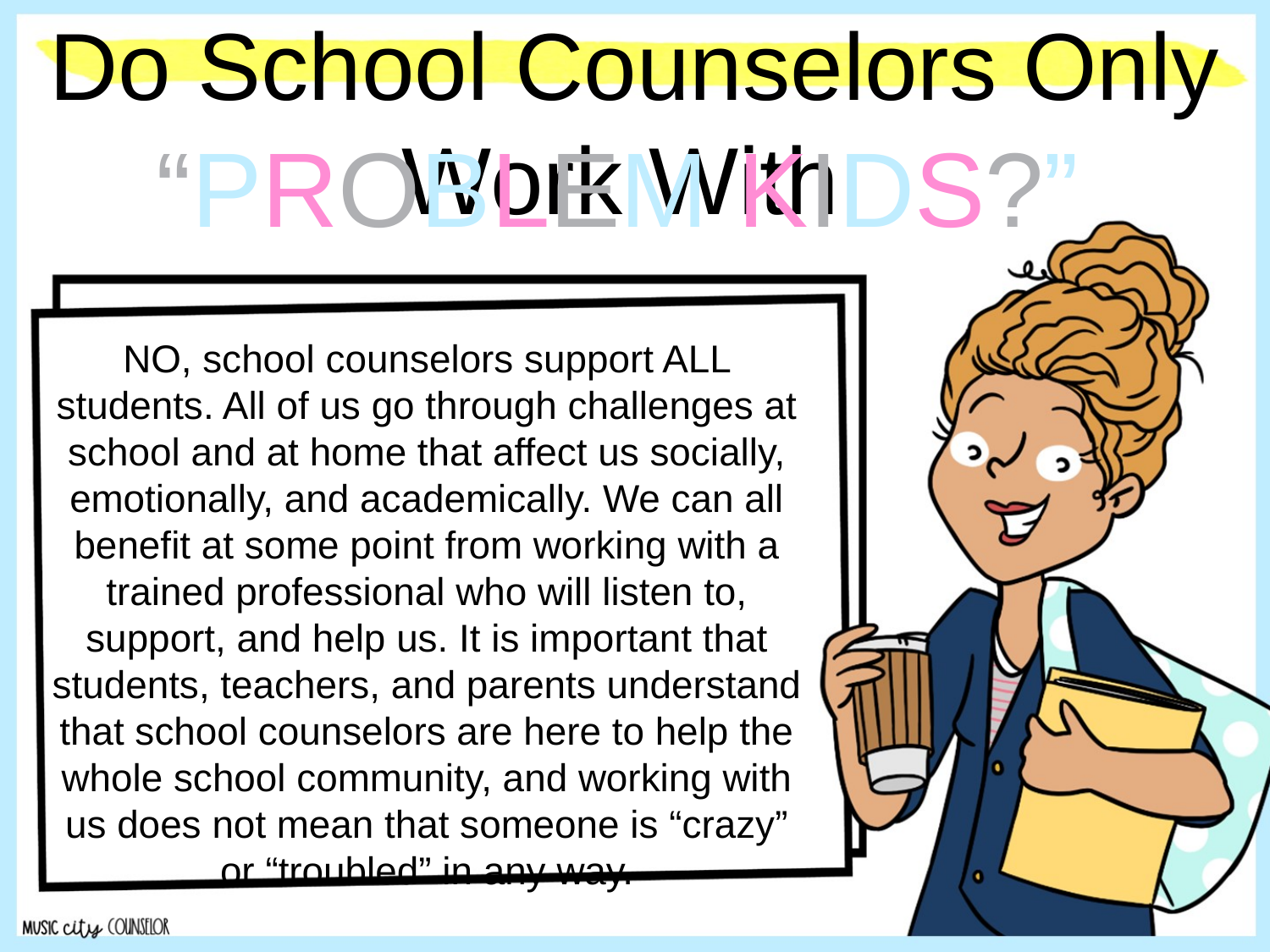

Do School Counselors Only Work With
“PROBLEM KIDS?”
NO, school counselors support ALL students. All of us go through challenges at school and at home that affect us socially, emotionally, and academically. We can all benefit at some point from working with a trained professional who will listen to, support, and help us. It is important that students, teachers, and parents understand that school counselors are here to help the whole school community, and working with us does not mean that someone is “crazy” or “troubled” in any way.